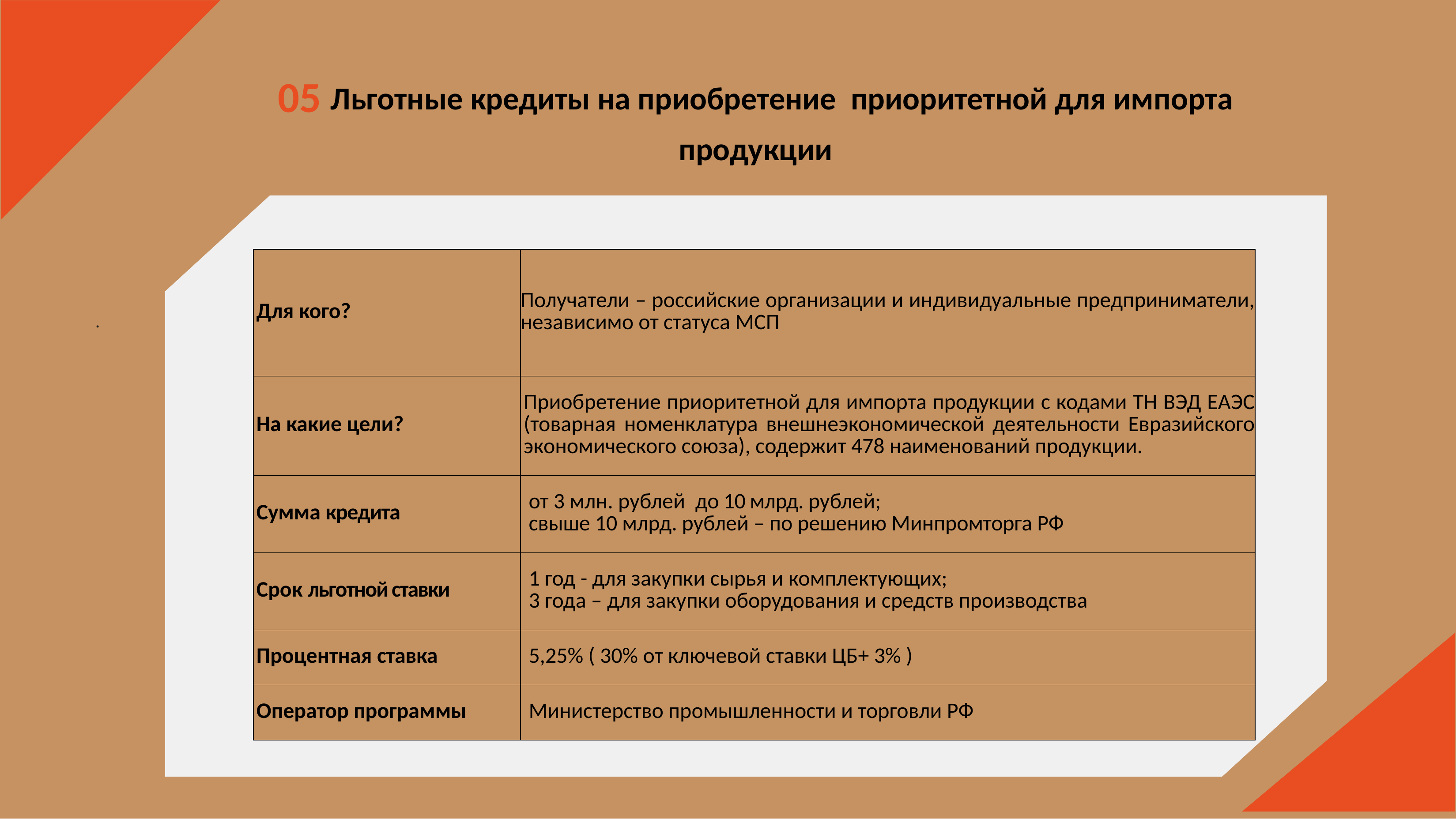

05 Льготные кредиты на приобретение  приоритетной для импорта продукции

| Для кого? | Получатели – российские организации и индивидуальные предприниматели, независимо от статуса МСП |
| --- | --- |
| На какие цели? | Приобретение приоритетной для импорта продукции с кодами ТН ВЭД ЕАЭС (товарная номенклатура внешнеэкономической деятельности Евразийского экономического союза), содержит 478 наименований продукции. |
| Сумма кредита | от 3 млн. рублей до 10 млрд. рублей; свыше 10 млрд. рублей – по решению Минпромторга РФ |
| Срок льготной ставки | 1 год - для закупки сырья и комплектующих; 3 года – для закупки оборудования и средств производства |
| Процентная ставка | 5,25% ( 30% от ключевой ставки ЦБ+ 3% ) |
| Оператор программы | Министерство промышленности и торговли РФ |
.